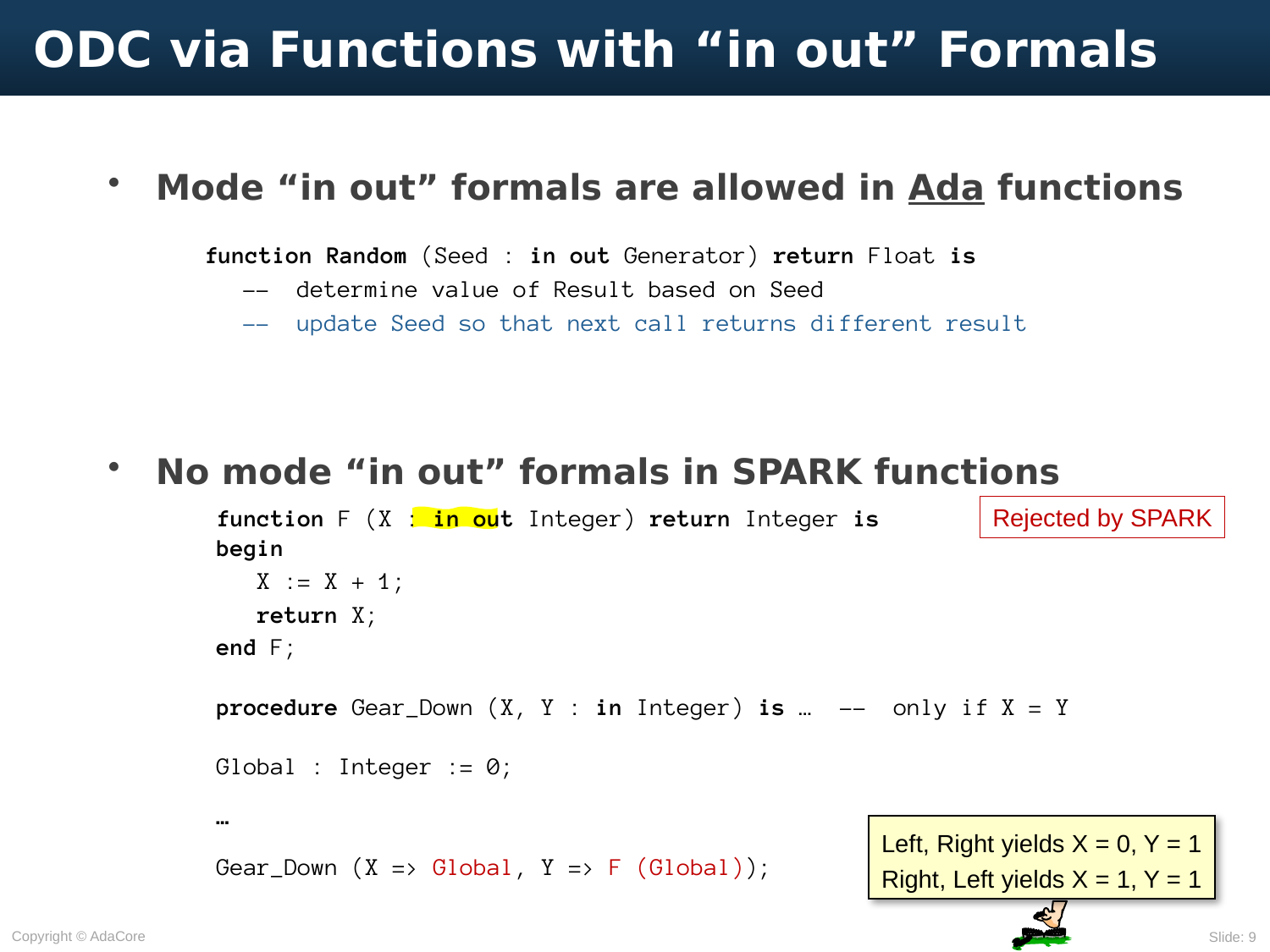

# ODC via Functions with “in out” Formals
Mode “in out” formals are allowed in Ada functions

No mode “in out” formals in SPARK functions
function Random (Seed : in out Generator) return Float is
--  determine value of Result based on Seed
--  update Seed so that next call returns different result
function F (X : in out Integer) return Integer is
begin
   X := X + 1;
   return X;
end F;

procedure Gear_Down (X, Y : in Integer) is …  --  only if X = Y

Global : Integer := 0;
…
Gear_Down (X => Global, Y => F (Global));

Rejected by SPARK
Left, Right yields X = 0, Y = 1
Right, Left yields X = 1, Y = 1